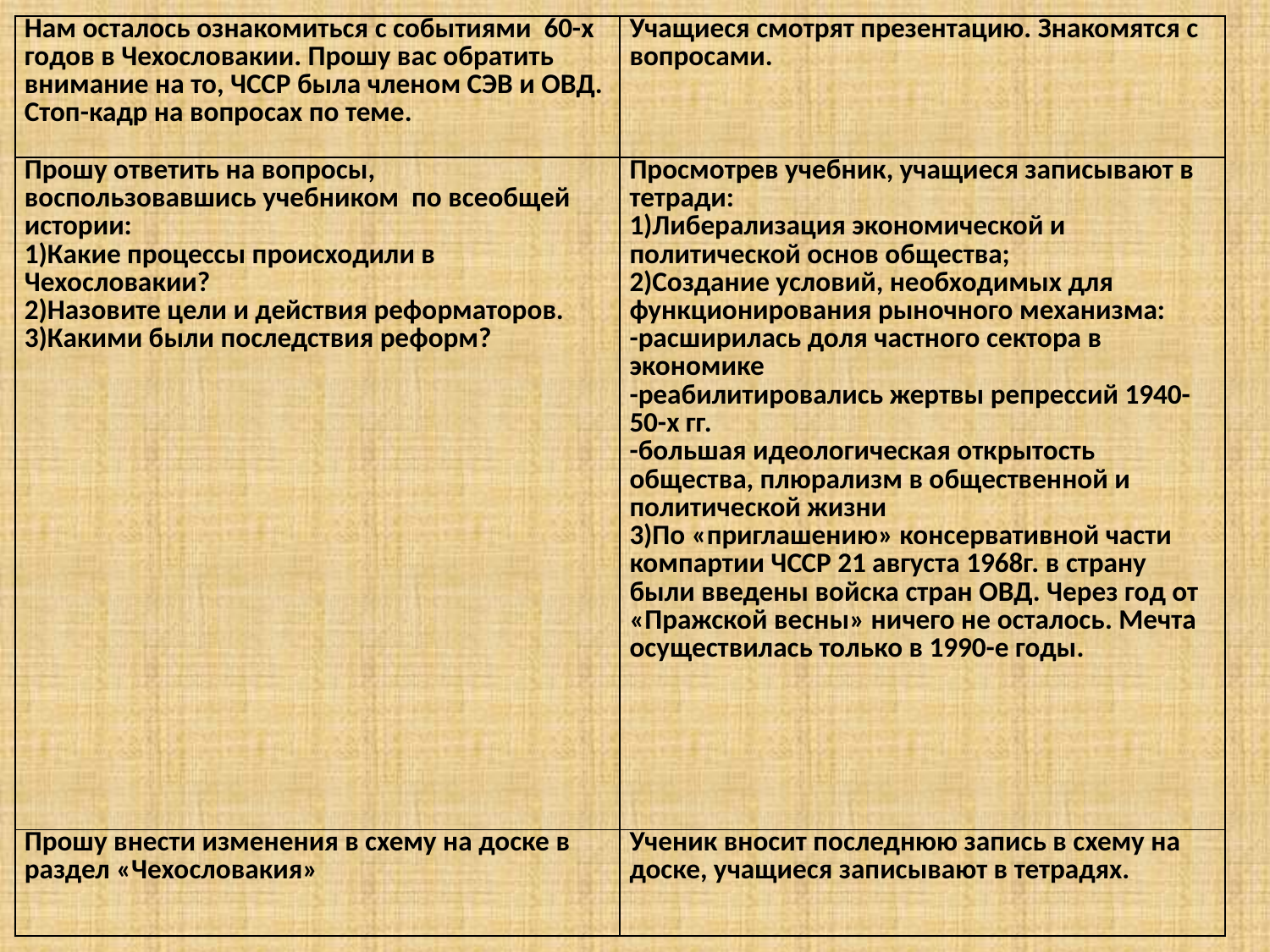

| Нам осталось ознакомиться с событиями 60-х годов в Чехословакии. Прошу вас обратить внимание на то, ЧССР была членом СЭВ и ОВД. Стоп-кадр на вопросах по теме. | Учащиеся смотрят презентацию. Знакомятся с вопросами. |
| --- | --- |
| Прошу ответить на вопросы, воспользовавшись учебником по всеобщей истории: 1)Какие процессы происходили в Чехословакии? 2)Назовите цели и действия реформаторов. 3)Какими были последствия реформ? | Просмотрев учебник, учащиеся записывают в тетради: 1)Либерализация экономической и политической основ общества; 2)Создание условий, необходимых для функционирования рыночного механизма: -расширилась доля частного сектора в экономике -реабилитировались жертвы репрессий 1940-50-х гг. -большая идеологическая открытость общества, плюрализм в общественной и политической жизни 3)По «приглашению» консервативной части компартии ЧССР 21 августа 1968г. в страну были введены войска стран ОВД. Через год от «Пражской весны» ничего не осталось. Мечта осуществилась только в 1990-е годы. |
| Прошу внести изменения в схему на доске в раздел «Чехословакия» | Ученик вносит последнюю запись в схему на доске, учащиеся записывают в тетрадях. |